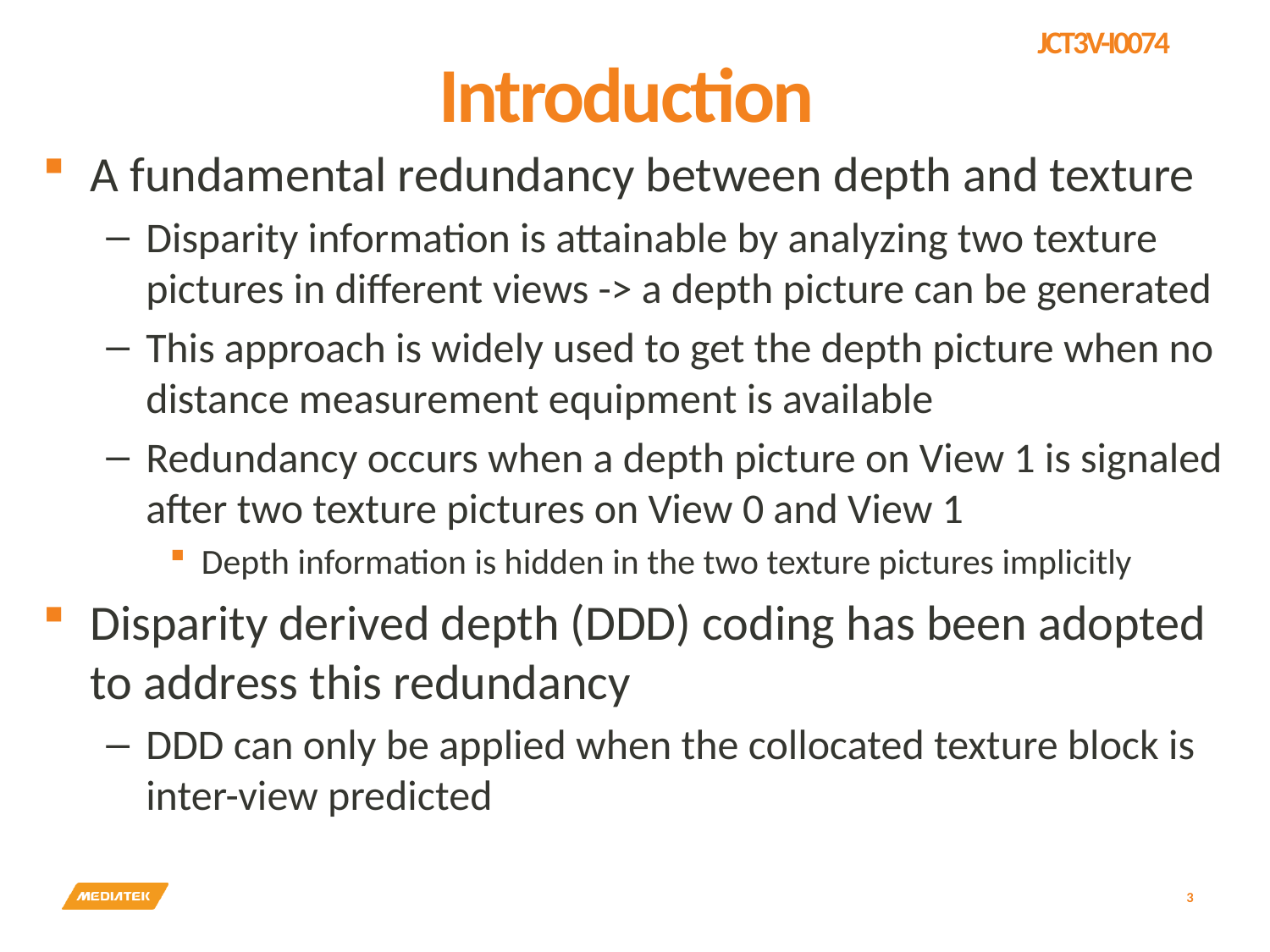

# Introduction
A fundamental redundancy between depth and texture
Disparity information is attainable by analyzing two texture pictures in different views -> a depth picture can be generated
This approach is widely used to get the depth picture when no distance measurement equipment is available
Redundancy occurs when a depth picture on View 1 is signaled after two texture pictures on View 0 and View 1
Depth information is hidden in the two texture pictures implicitly
Disparity derived depth (DDD) coding has been adopted to address this redundancy
DDD can only be applied when the collocated texture block is inter-view predicted
3